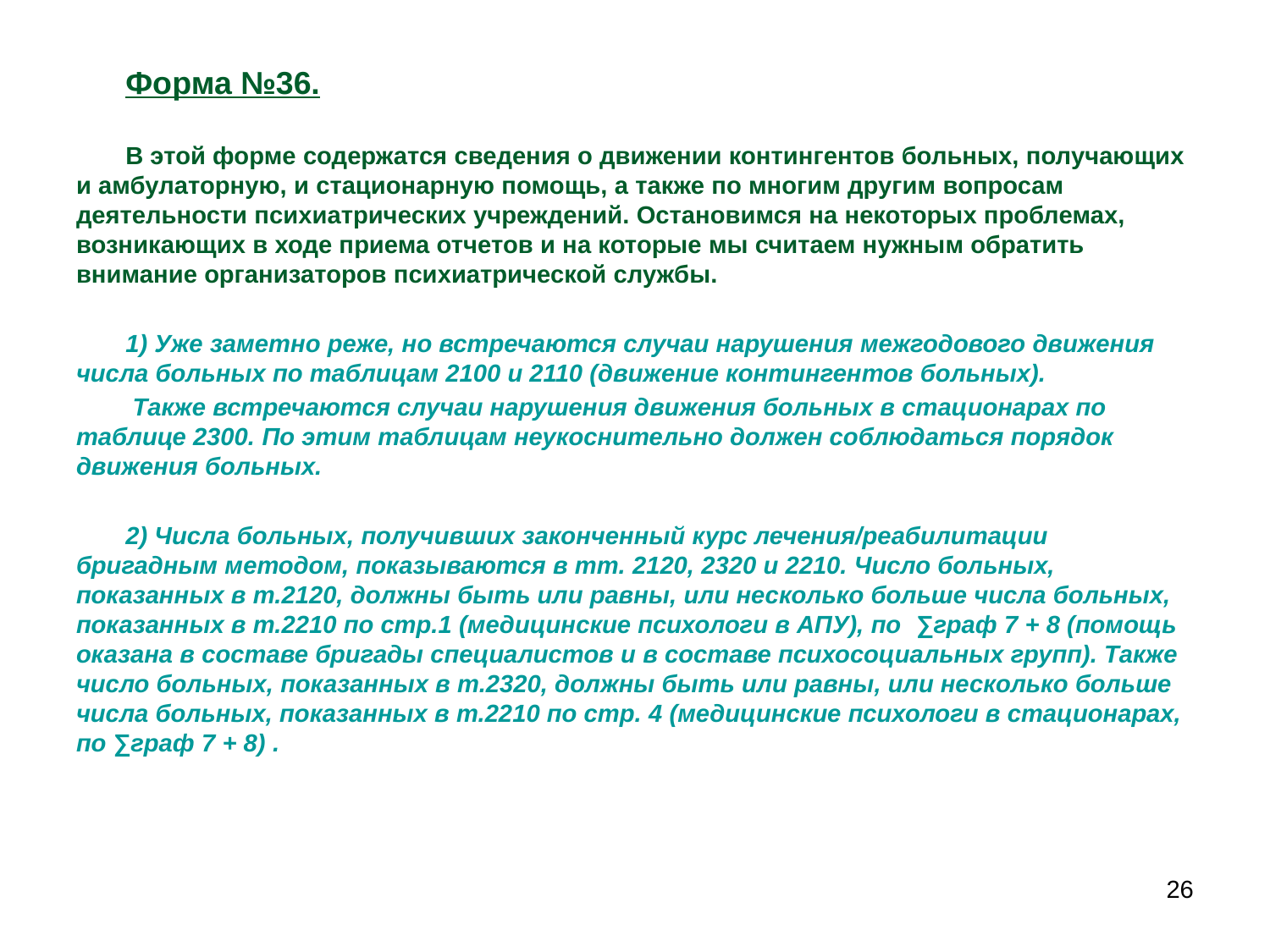

Форма №36.

В этой форме содержатся сведения о движении контингентов больных, получающих и амбулаторную, и стационарную помощь, а также по многим другим вопросам деятельности психиатрических учреждений. Остановимся на некоторых проблемах, возникающих в ходе приема отчетов и на которые мы считаем нужным обратить внимание организаторов психиатрической службы.

1) Уже заметно реже, но встречаются случаи нарушения межгодового движения числа больных по таблицам 2100 и 2110 (движение контингентов больных).
 Также встречаются случаи нарушения движения больных в стационарах по таблице 2300. По этим таблицам неукоснительно должен соблюдаться порядок движения больных.

2) Числа больных, получивших законченный курс лечения/реабилитации бригадным методом, показываются в тт. 2120, 2320 и 2210. Число больных, показанных в т.2120, должны быть или равны, или несколько больше числа больных, показанных в т.2210 по стр.1 (медицинские психологи в АПУ), по  ∑граф 7 + 8 (помощь оказана в составе бригады специалистов и в составе психосоциальных групп). Также число больных, показанных в т.2320, должны быть или равны, или несколько больше числа больных, показанных в т.2210 по стр. 4 (медицинские психологи в стационарах, по ∑граф 7 + 8) .

26